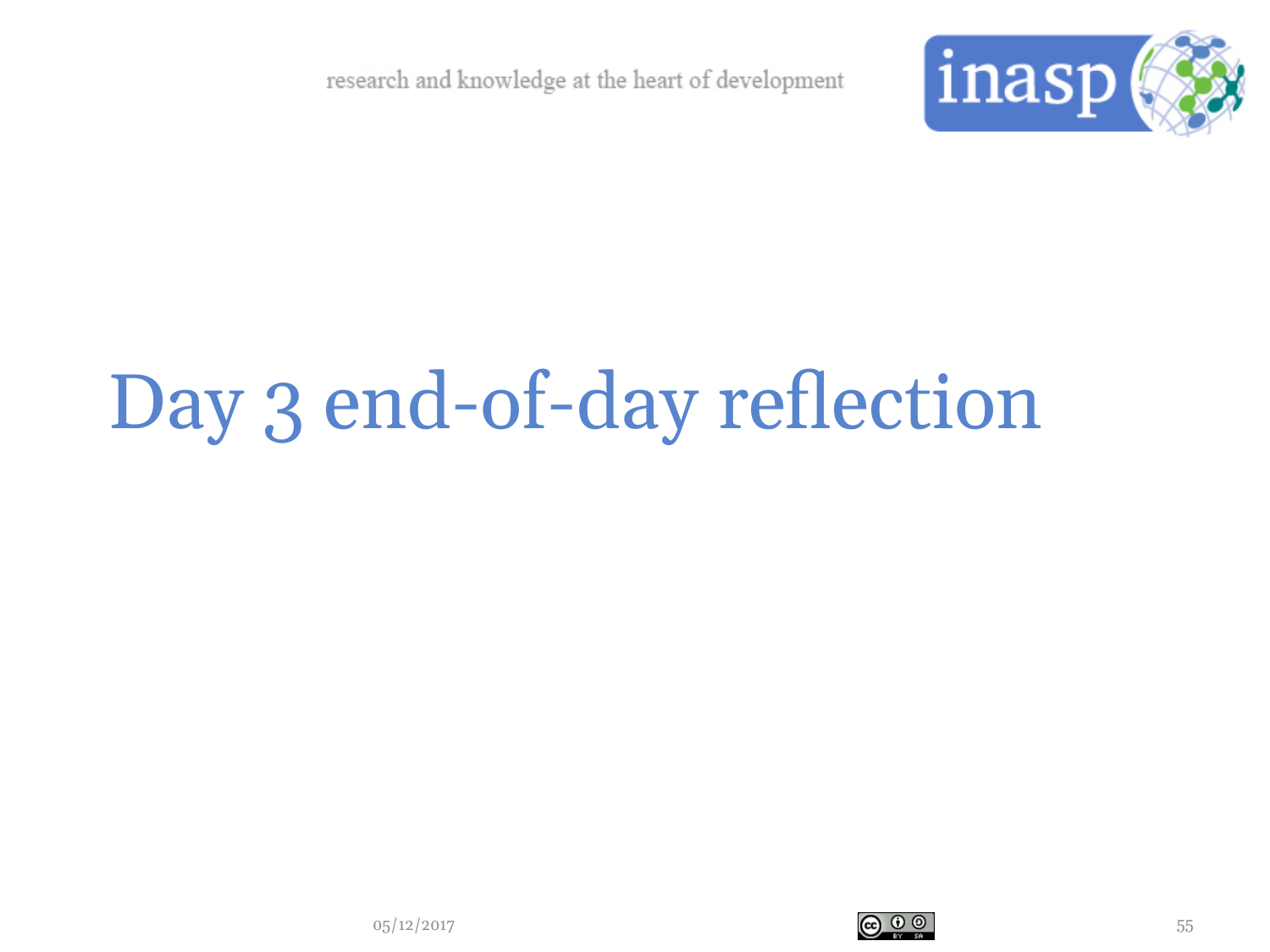

# Day 3 end-of-day reflection

05/12/2017

55